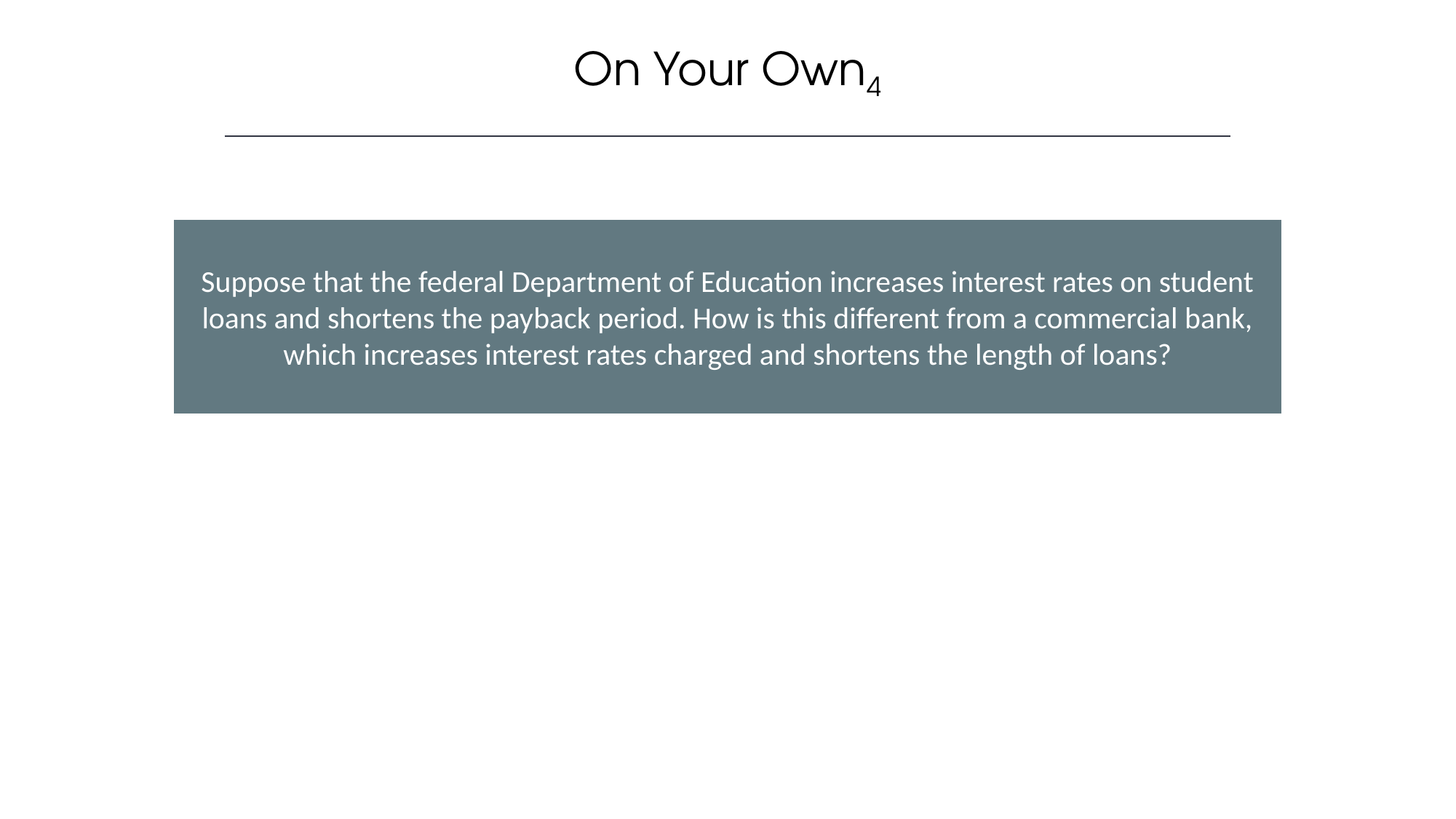

On Your Own4

Suppose that the federal Department of Education increases interest rates on student loans and shortens the payback period. How is this different from a commercial bank, which increases interest rates charged and shortens the length of loans?